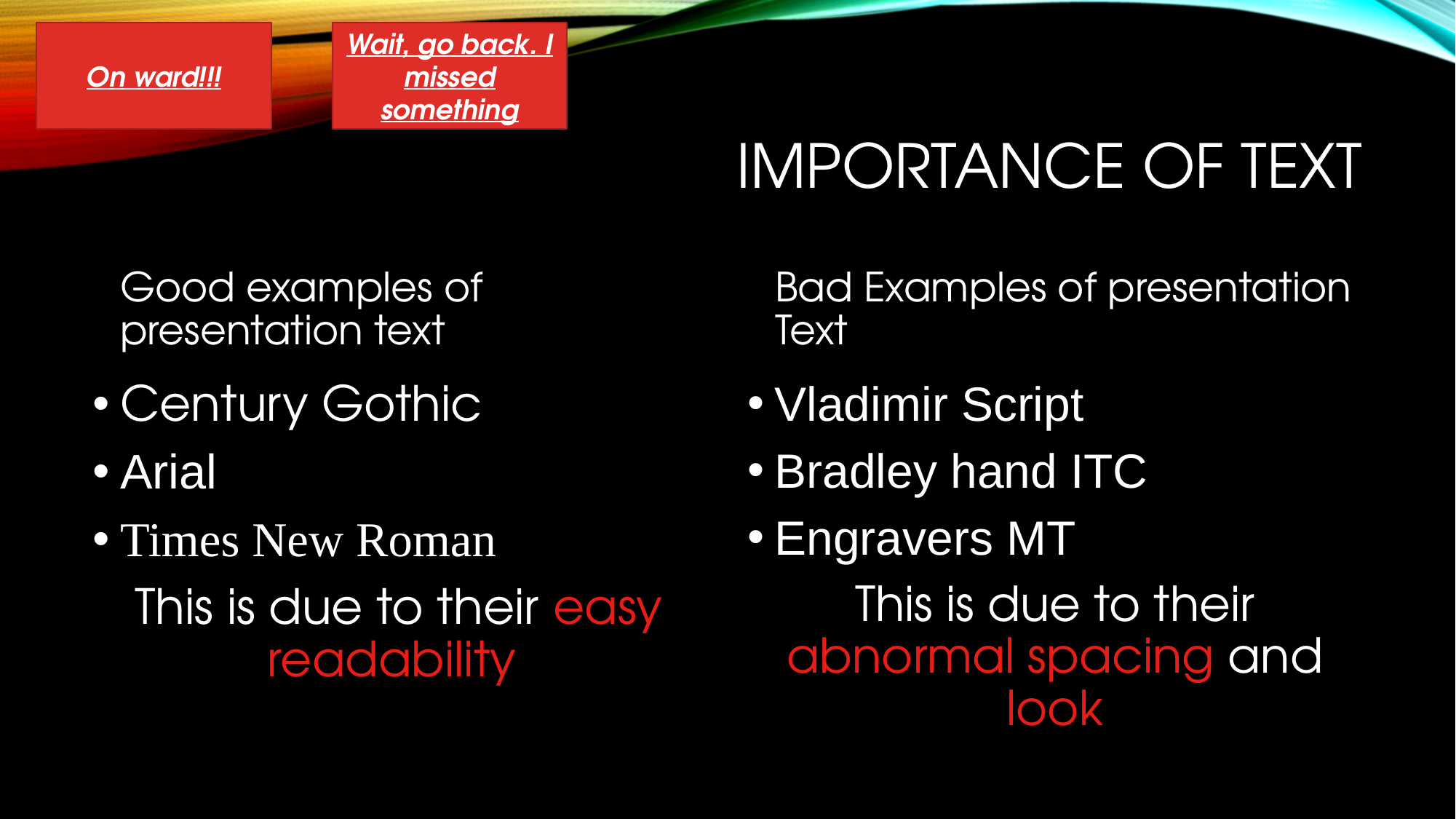

On ward!!!
Wait, go back. I missed something
# Importance of Text
Good examples of presentation text
Bad Examples of presentation Text
Century Gothic
Arial
Times New Roman
This is due to their easy readability
Vladimir Script
Bradley hand ITC
Engravers MT
This is due to their abnormal spacing and look